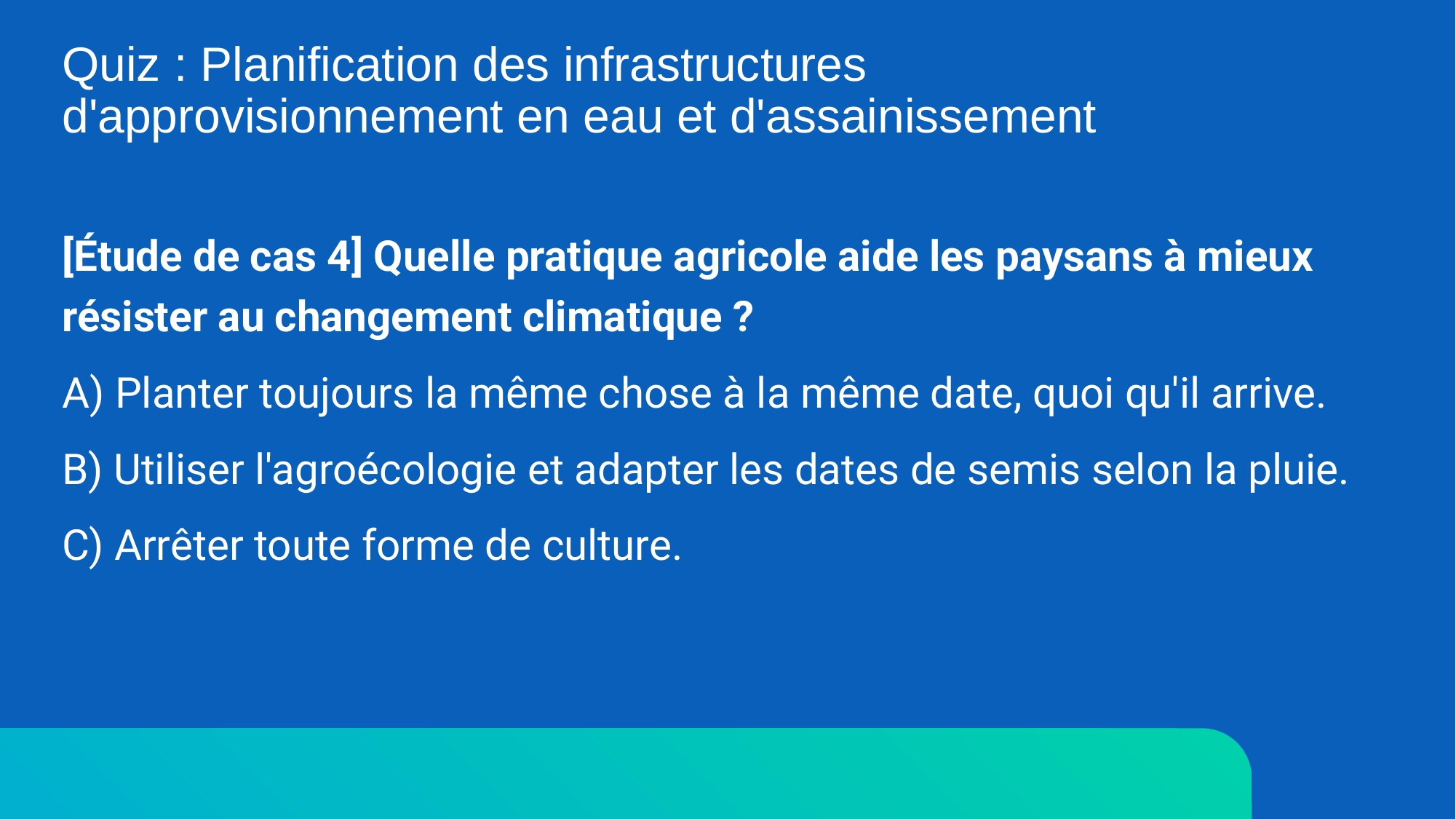

# Quiz : Planification des infrastructures d'approvisionnement en eau et d'assainissement
[Étude de cas 4] Quelle pratique agricole aide les paysans à mieux résister au changement climatique ?
A) Planter toujours la même chose à la même date, quoi qu'il arrive.
B) Utiliser l'agroécologie et adapter les dates de semis selon la pluie.
C) Arrêter toute forme de culture.